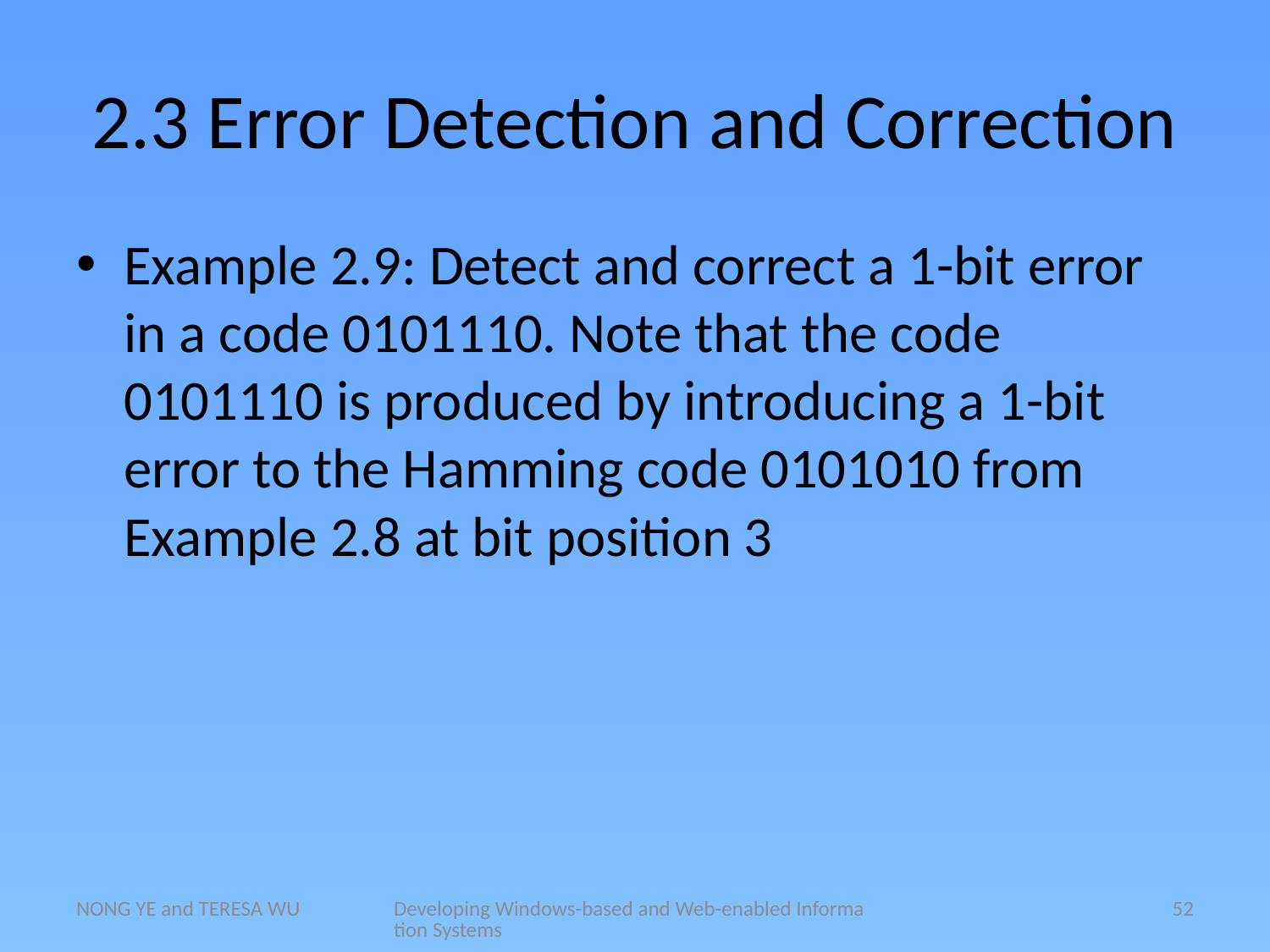

# 2.3 Error Detection and Correction
Example 2.9: Detect and correct a 1-bit error in a code 0101110. Note that the code 0101110 is produced by introducing a 1-bit error to the Hamming code 0101010 from Example 2.8 at bit position 3

NONG YE and TERESA WU
Developing Windows-based and Web-enabled Information Systems
52